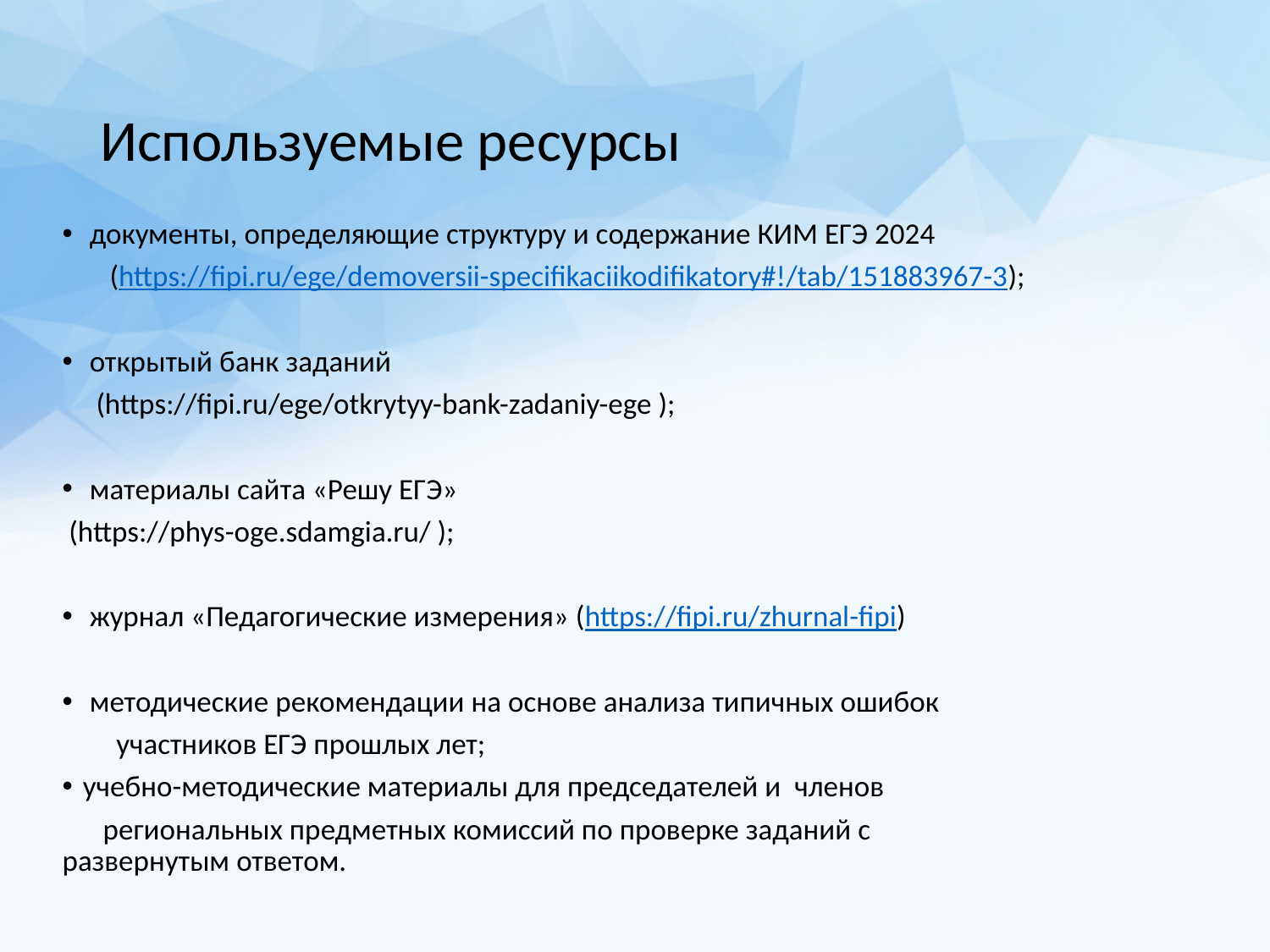

# Используемые ресурсы
 документы, определяющие структуру и содержание КИМ ЕГЭ 2024
       (https://fipi.ru/ege/demoversii-specifikaciikodifikatory#!/tab/151883967-3);

 открытый банк заданий
     (https://fipi.ru/ege/otkrytyy-bank-zadaniy-ege );

 материалы сайта «Решу ЕГЭ»
 (https://phys-oge.sdamgia.ru/ );

 журнал «Педагогические измерения» (https://fipi.ru/zhurnal-fipi)

 методические рекомендации на основе анализа типичных ошибок
        участников ЕГЭ прошлых лет;
учебно-методические материалы для председателей и  членов
      региональных предметных комиссий по проверке заданий с                                     развернутым ответом.